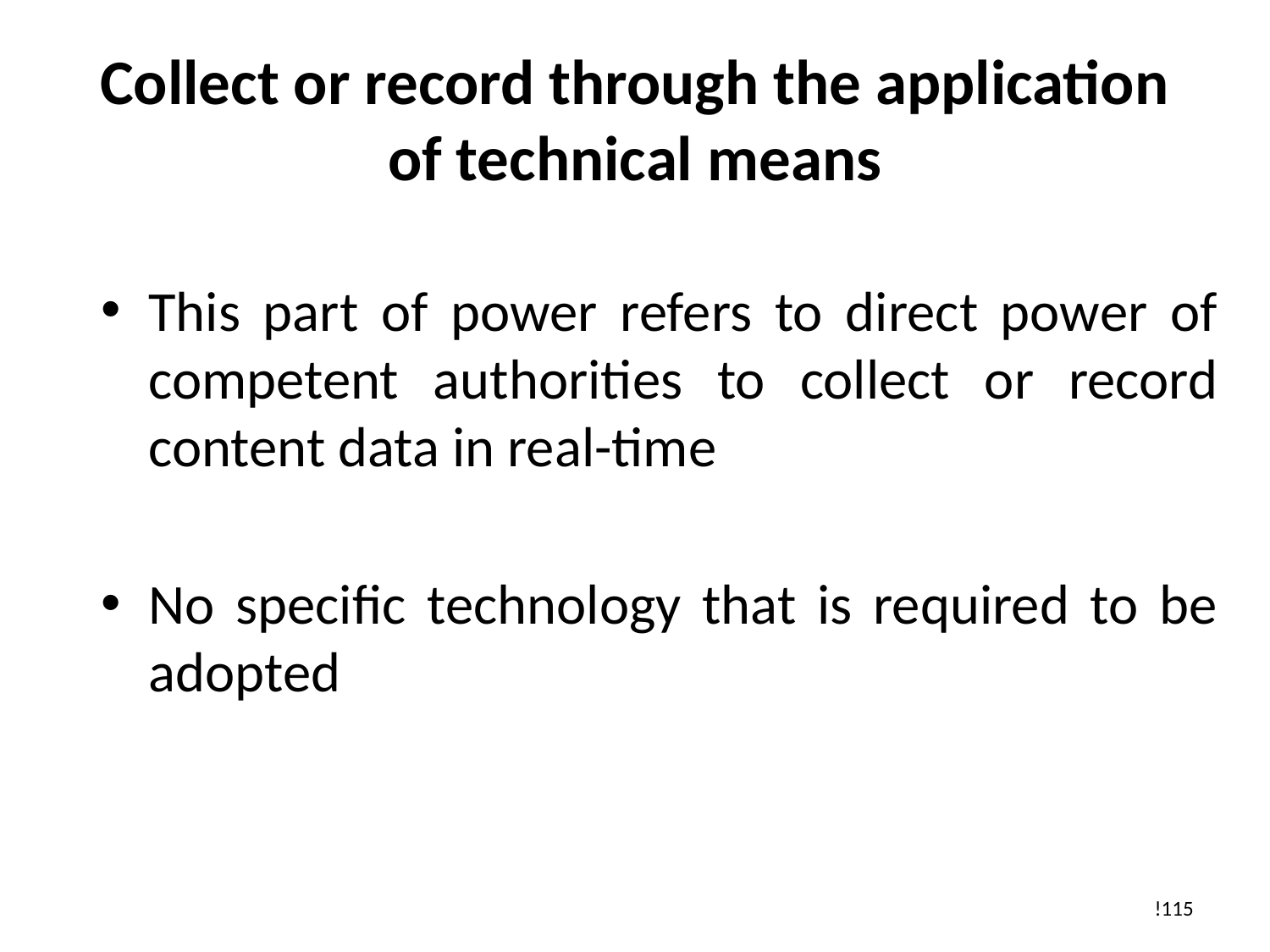

# Collect or record through the application of technical means
This part of power refers to direct power of competent authorities to collect or record content data in real-time

No specific technology that is required to be adopted

!115